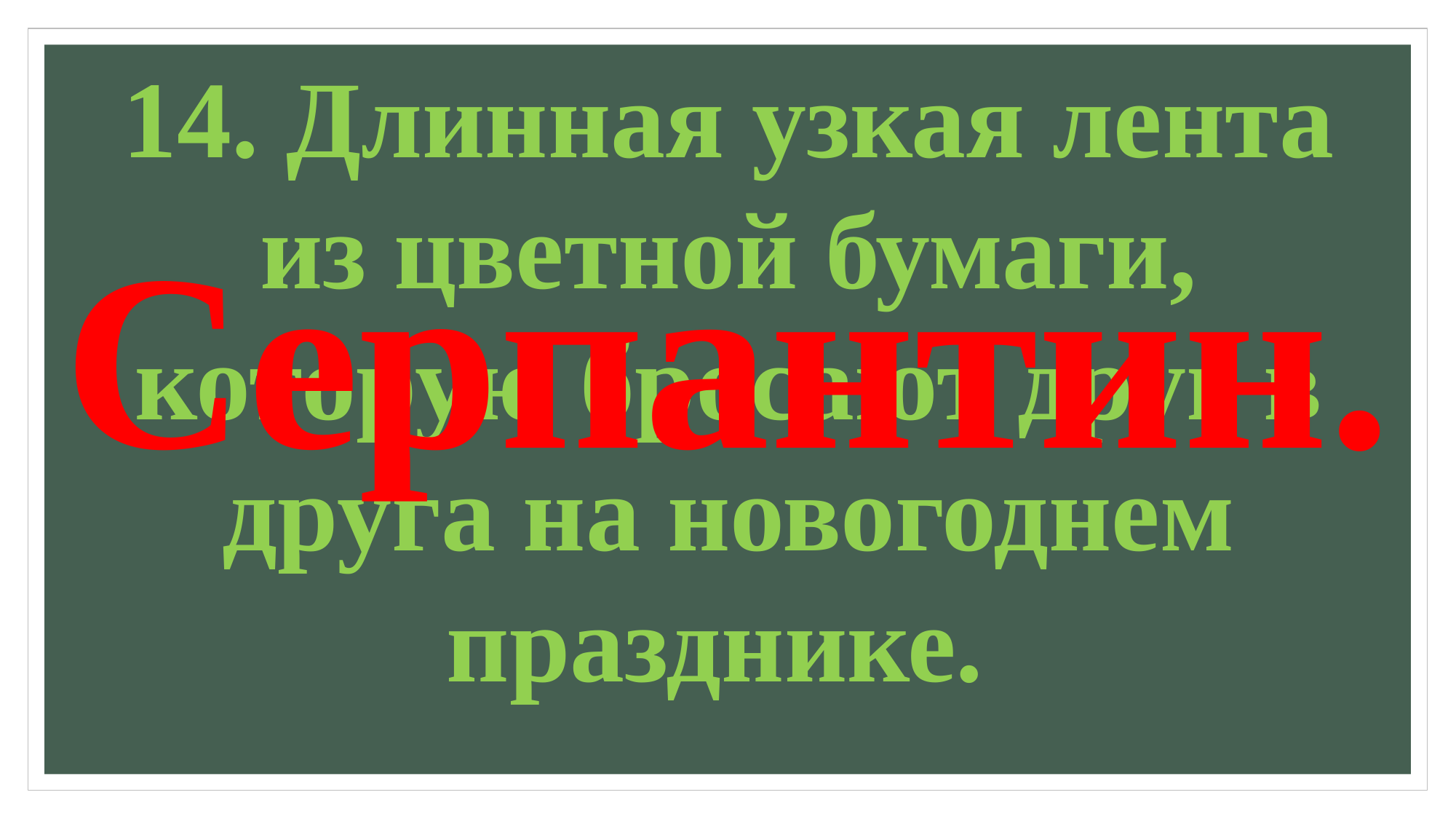

14. Длинная узкая лента из цветной бумаги, которую бросают друг в друга на новогоднем празднике.
Серпантин.